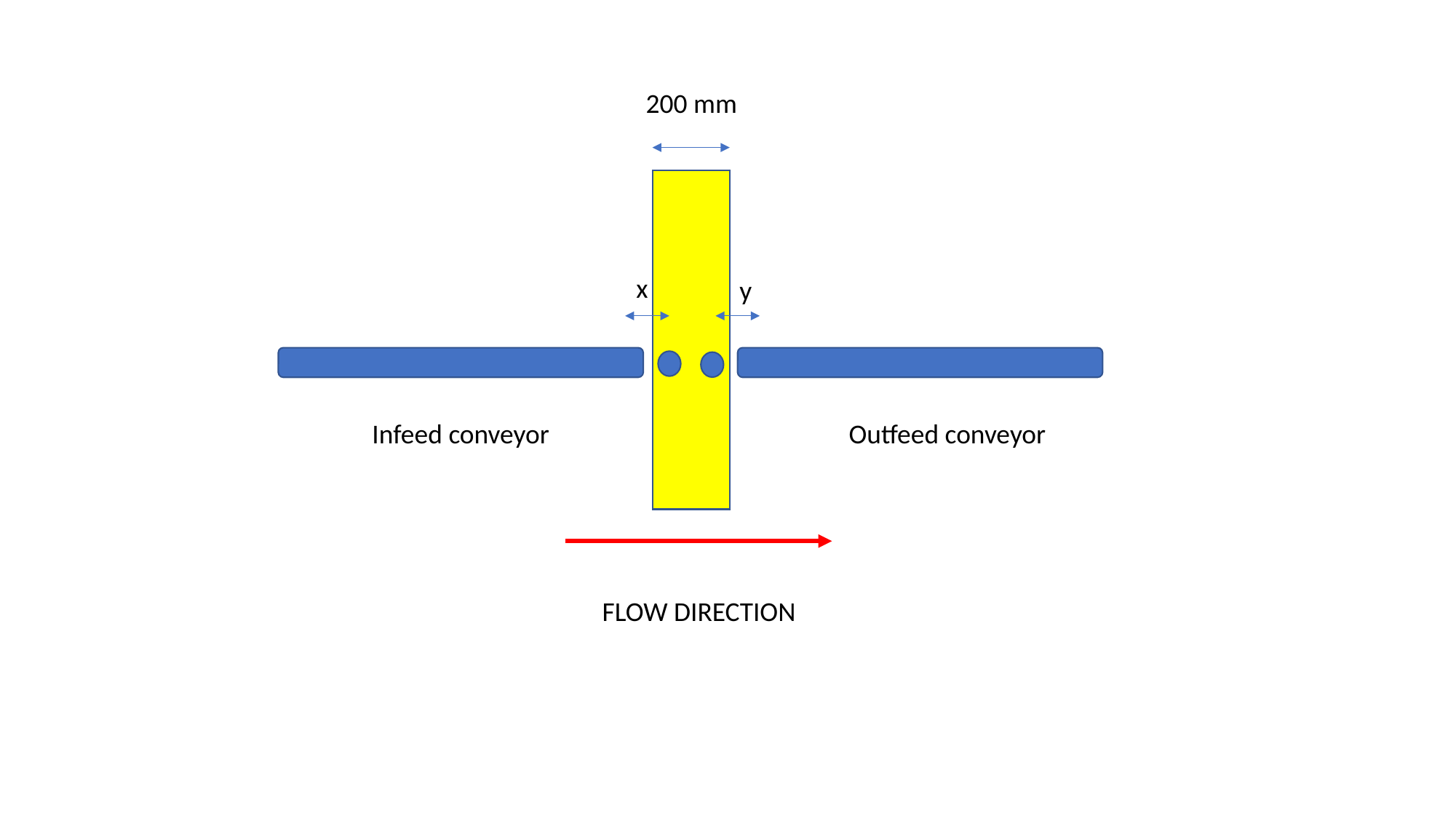

200 mm

x
y

Infeed conveyor
Outfeed conveyor
FLOW DIRECTION